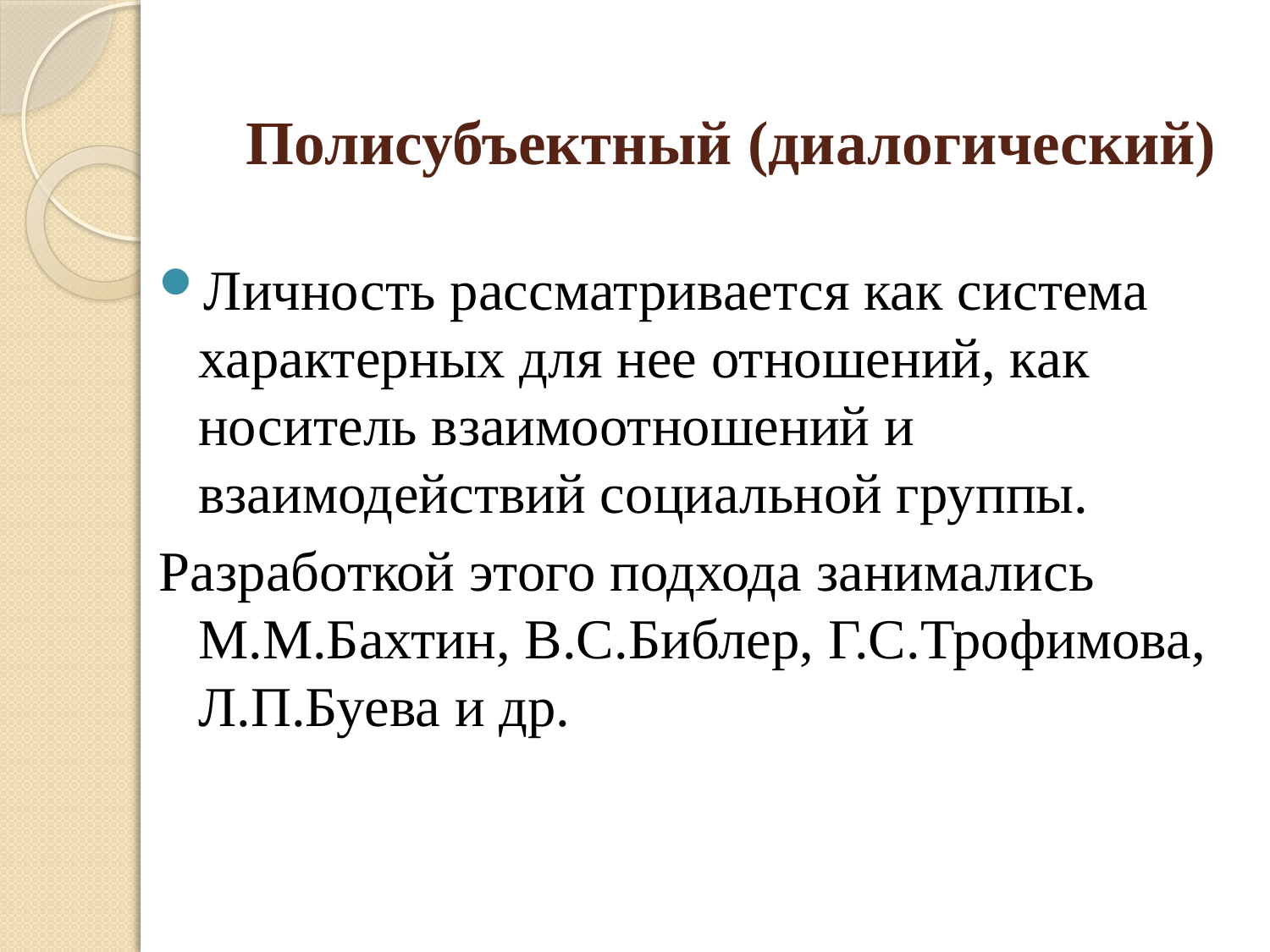

# Полисубъектный (диалогический)
Личность рассматривается как система характерных для нее отношений, как носитель взаимоотношений и взаимодействий социальной группы.
Разработкой этого подхода занимались М.М.Бахтин, В.С.Библер, Г.С.Трофимова, Л.П.Буева и др.